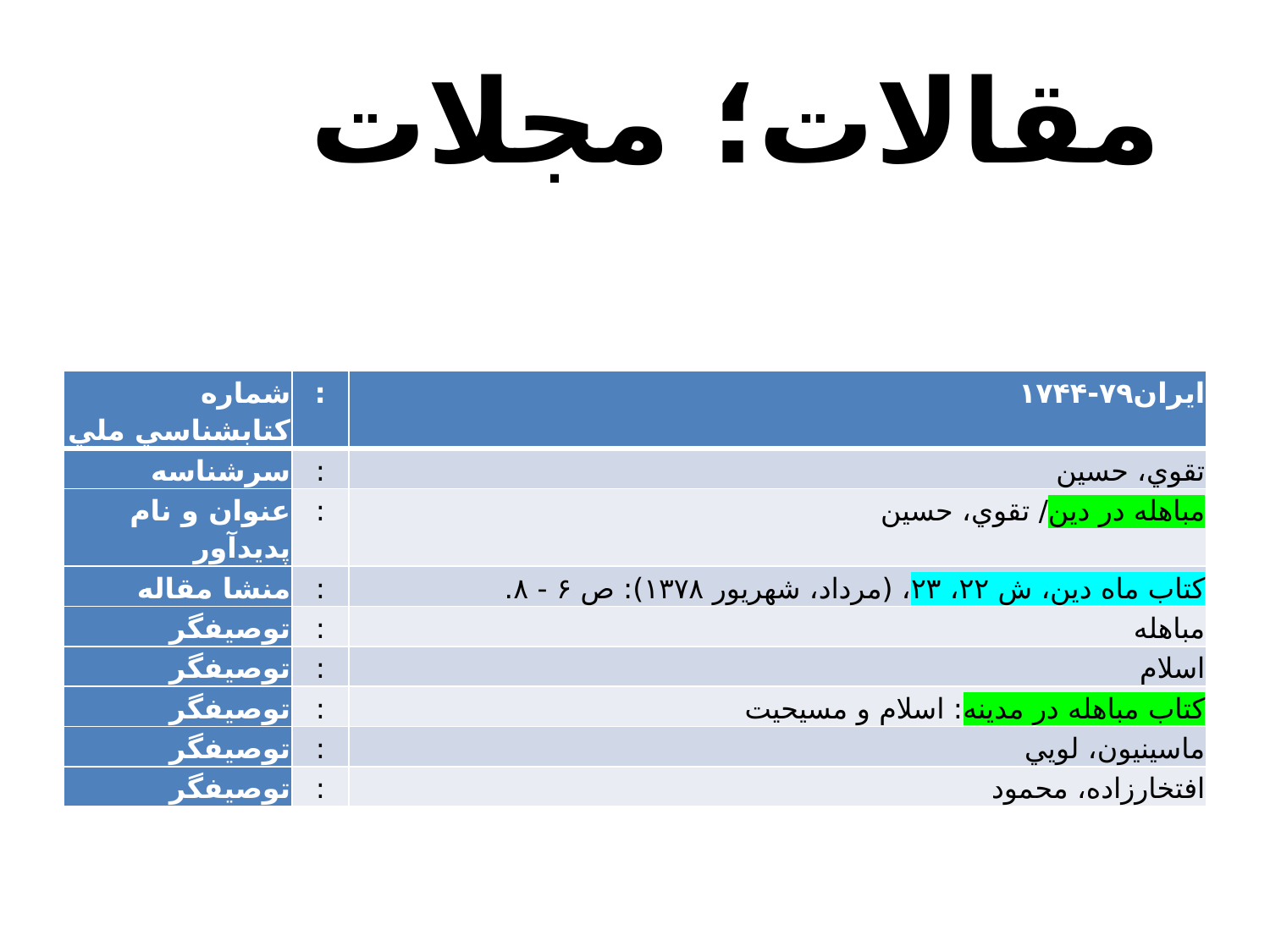

مقالات؛ مجلات
| ‏شماره کتابشناسي ملي | : | ايران۷۹-۱۷۴۴ |
| --- | --- | --- |
| ‏سرشناسه | : | ت‍ق‍وي‌، ح‍س‍ي‍ن‌ |
| ‏عنوان و نام پديدآور | : | م‍ب‍اه‍ل‍ه‌ در دي‍ن‌/ ت‍ق‍وي‌، ح‍س‍ي‍ن‌ |
| ‏منشا مقاله | : | ک‍ت‍اب‌ م‍اه‌ دي‍ن‌، ش‌ ۲۲، ۲۳، (م‍رداد، ش‍ه‍ري‍ور ۱۳۷۸): ص‌ ۶ - ۸. |
| ‏توصيفگر | : | م‍ب‍اه‍ل‍ه‌ |
| ‏توصيفگر | : | اس‍لام‌ |
| ‏توصيفگر | : | ک‍ت‍اب‌ م‍ب‍اه‍ل‍ه‌ در م‍دي‍ن‍ه‌: اس‍لام‌ و م‍س‍ي‍ح‍ي‍ت‌ |
| ‏توصيفگر | : | م‍اس‍ي‍ن‍ي‍ون‌، ل‍وي‍ي‌ |
| ‏توصيفگر | : | اف‍ت‍خ‍ارزاده‌، م‍ح‍م‍ود |